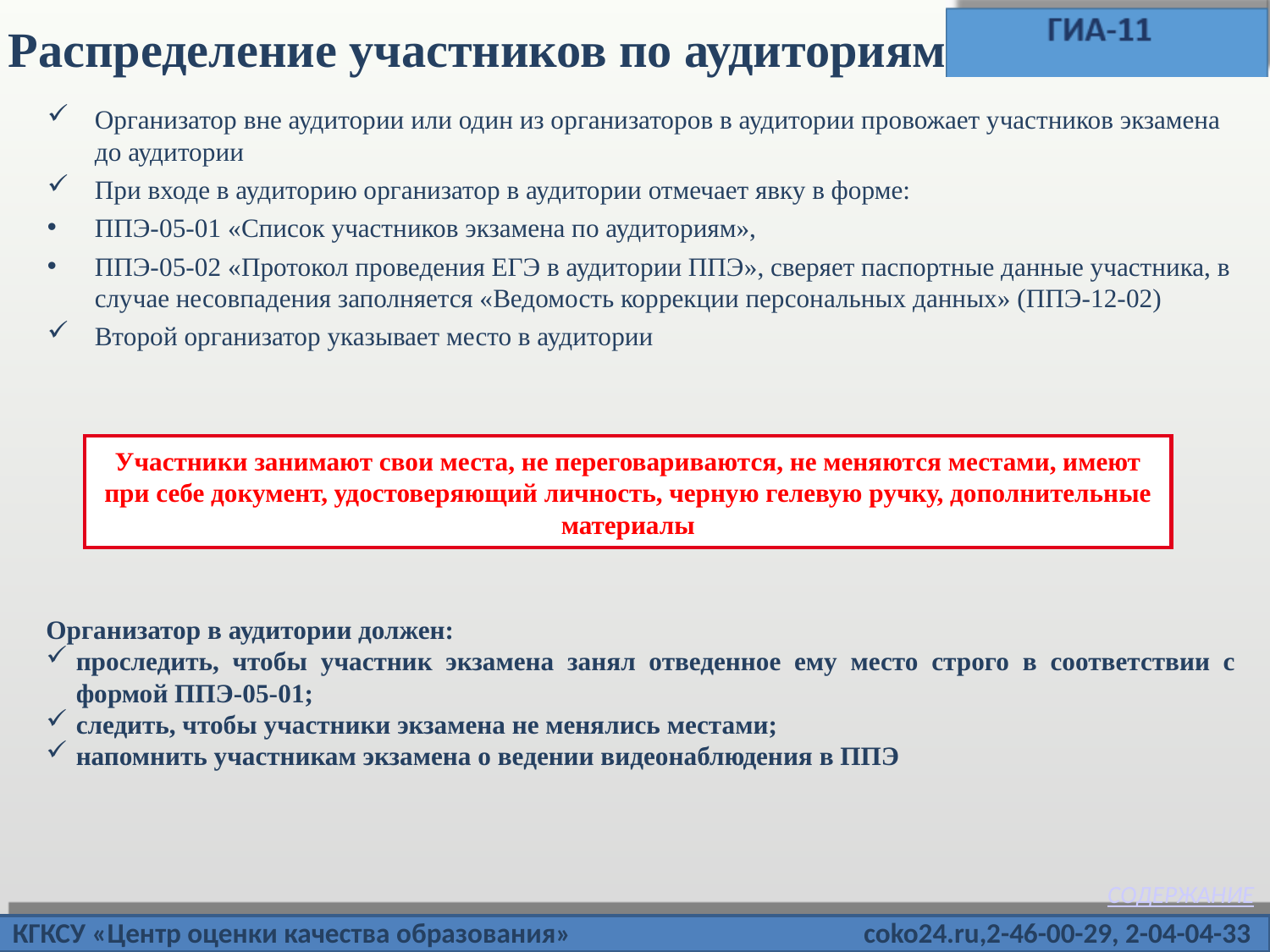

Распределение участников по аудиториям
Организатор вне аудитории или один из организаторов в аудитории провожает участников экзамена до аудитории
При входе в аудиторию организатор в аудитории отмечает явку в форме:
ППЭ-05-01 «Список участников экзамена по аудиториям»,
ППЭ-05-02 «Протокол проведения ЕГЭ в аудитории ППЭ», сверяет паспортные данные участника, в случае несовпадения заполняется «Ведомость коррекции персональных данных» (ППЭ-12-02)
Второй организатор указывает место в аудитории
Участники занимают свои места, не переговариваются, не меняются местами, имеют при себе документ, удостоверяющий личность, черную гелевую ручку, дополнительные материалы
Организатор в аудитории должен:
проследить, чтобы участник экзамена занял отведенное ему место строго в соответствии с формой ППЭ-05-01;
следить, чтобы участники экзамена не менялись местами;
напомнить участникам экзамена о ведении видеонаблюдения в ППЭ
СОДЕРЖАНИЕ